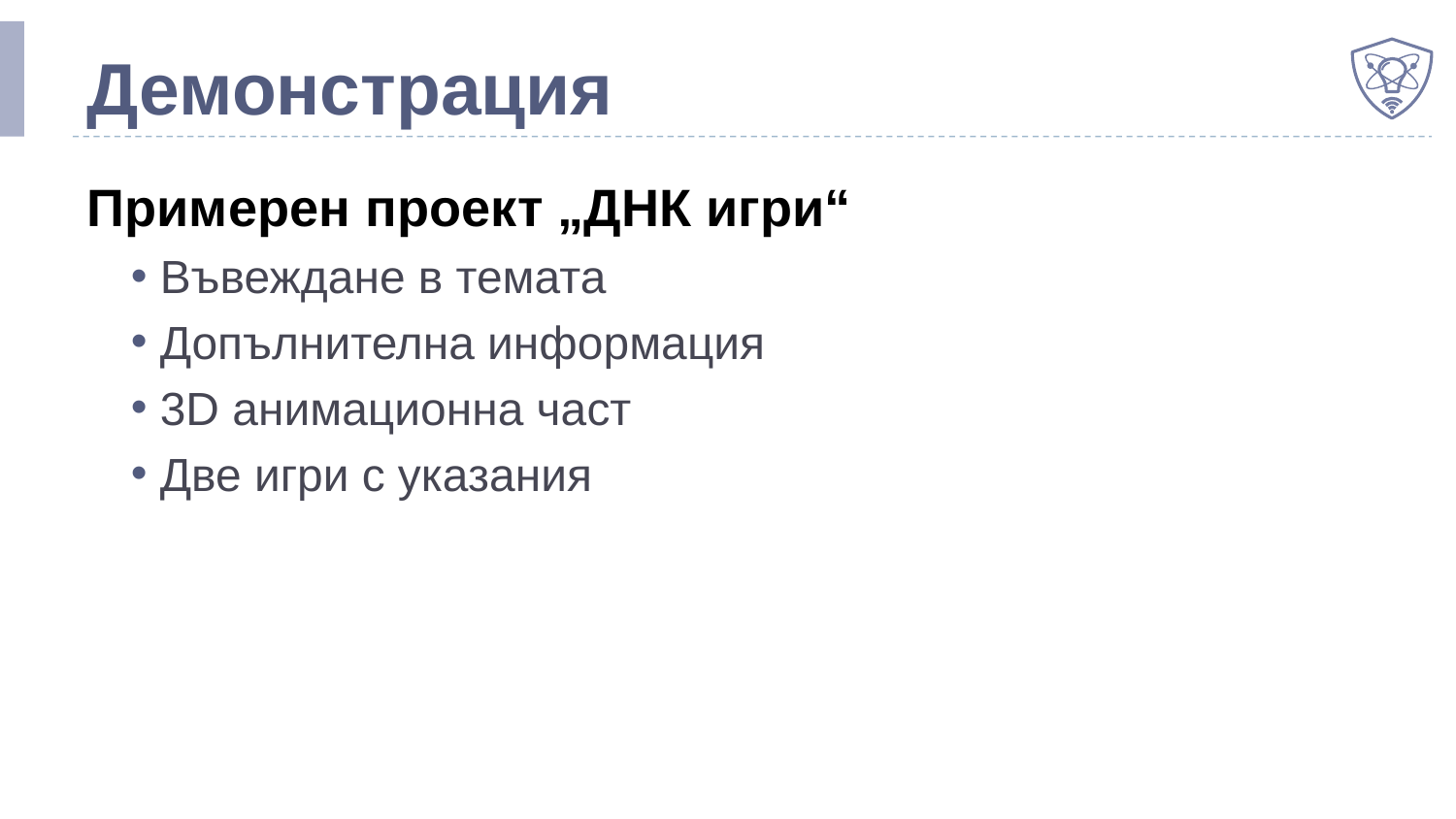

# Демонстрация
Примерен проект „ДНК игри“
Въвеждане в темата
Допълнителна информация
3D анимационна част
Две игри с указания